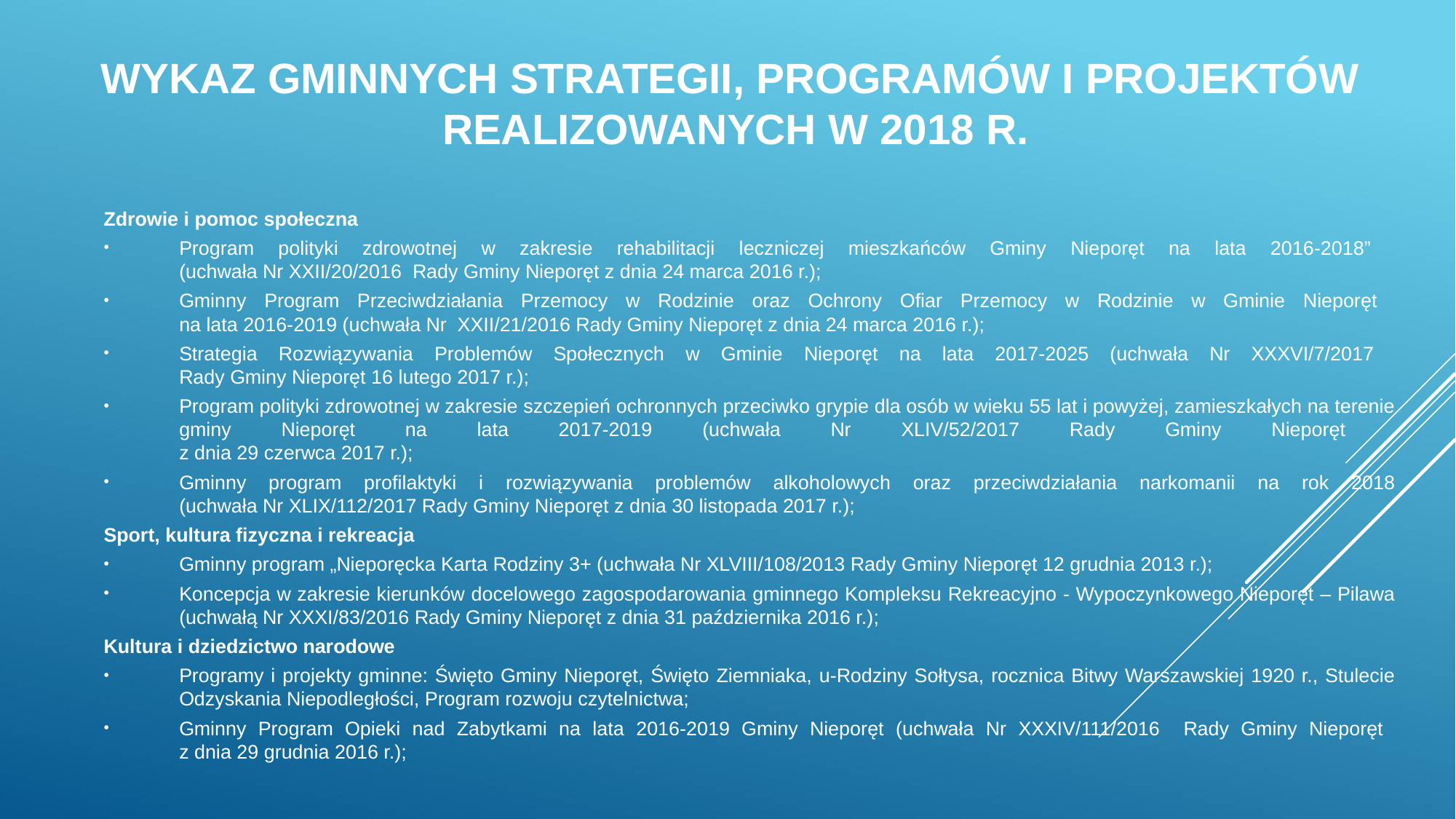

# WYKAZ GMINNYCH STRATEGII, PROGRAMÓW I PROJEKTÓW REALIZOWANYCH W 2018 R.
Zdrowie i pomoc społeczna
Program polityki zdrowotnej w zakresie rehabilitacji leczniczej mieszkańców Gminy Nieporęt na lata 2016-2018”
(uchwała Nr XXII/20/2016  Rady Gminy Nieporęt z dnia 24 marca 2016 r.);
Gminny Program Przeciwdziałania Przemocy w Rodzinie oraz Ochrony Ofiar Przemocy w Rodzinie w Gminie Nieporęt
na lata 2016-2019 (uchwała Nr  XXII/21/2016 Rady Gminy Nieporęt z dnia 24 marca 2016 r.);
Strategia Rozwiązywania Problemów Społecznych w Gminie Nieporęt na lata 2017-2025 (uchwała Nr XXXVI/7/2017
Rady Gminy Nieporęt 16 lutego 2017 r.);
Program polityki zdrowotnej w zakresie szczepień ochronnych przeciwko grypie dla osób w wieku 55 lat i powyżej, zamieszkałych na terenie gminy Nieporęt na lata 2017-2019 (uchwała Nr XLIV/52/2017 Rady Gminy Nieporęt
z dnia 29 czerwca 2017 r.);
Gminny program profilaktyki i rozwiązywania problemów alkoholowych oraz przeciwdziałania narkomanii na rok 2018
(uchwała Nr XLIX/112/2017 Rady Gminy Nieporęt z dnia 30 listopada 2017 r.);
Sport, kultura fizyczna i rekreacja
Gminny program „Nieporęcka Karta Rodziny 3+ (uchwała Nr XLVIII/108/2013 Rady Gminy Nieporęt 12 grudnia 2013 r.);
Koncepcja w zakresie kierunków docelowego zagospodarowania gminnego Kompleksu Rekreacyjno - Wypoczynkowego Nieporęt – Pilawa (uchwałą Nr XXXI/83/2016 Rady Gminy Nieporęt z dnia 31 października 2016 r.);
Kultura i dziedzictwo narodowe
Programy i projekty gminne: Święto Gminy Nieporęt, Święto Ziemniaka, u-Rodziny Sołtysa, rocznica Bitwy Warszawskiej 1920 r., Stulecie Odzyskania Niepodległości, Program rozwoju czytelnictwa;
Gminny Program Opieki nad Zabytkami na lata 2016-2019 Gminy Nieporęt (uchwała Nr XXXIV/111/2016  Rady Gminy Nieporęt
z dnia 29 grudnia 2016 r.);